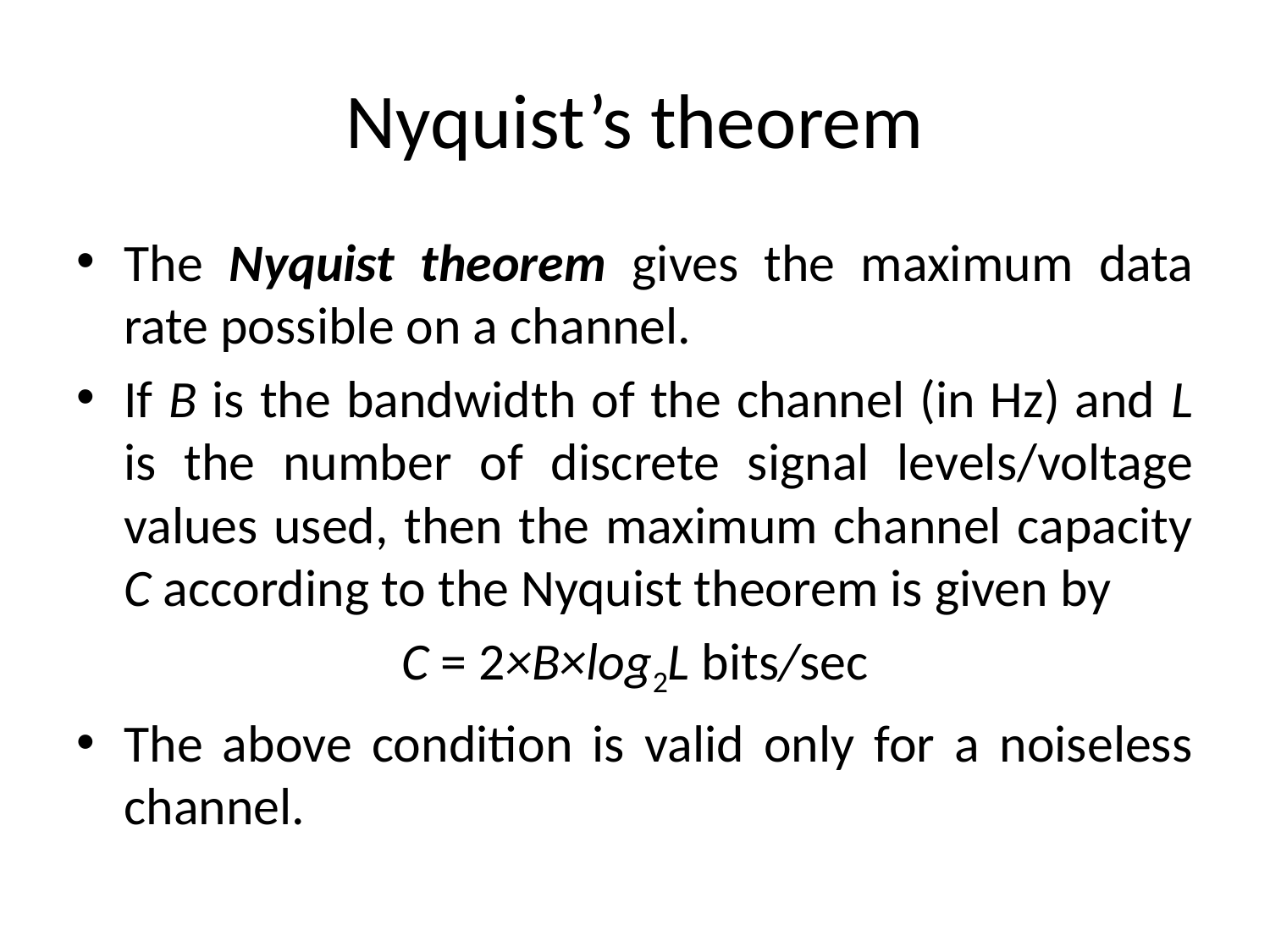

# Nyquist’s theorem
The Nyquist theorem gives the maximum data rate possible on a channel.
If B is the bandwidth of the channel (in Hz) and L is the number of discrete signal levels/voltage values used, then the maximum channel capacity C according to the Nyquist theorem is given by
C = 2×B×log2L bits/sec
The above condition is valid only for a noiseless channel.